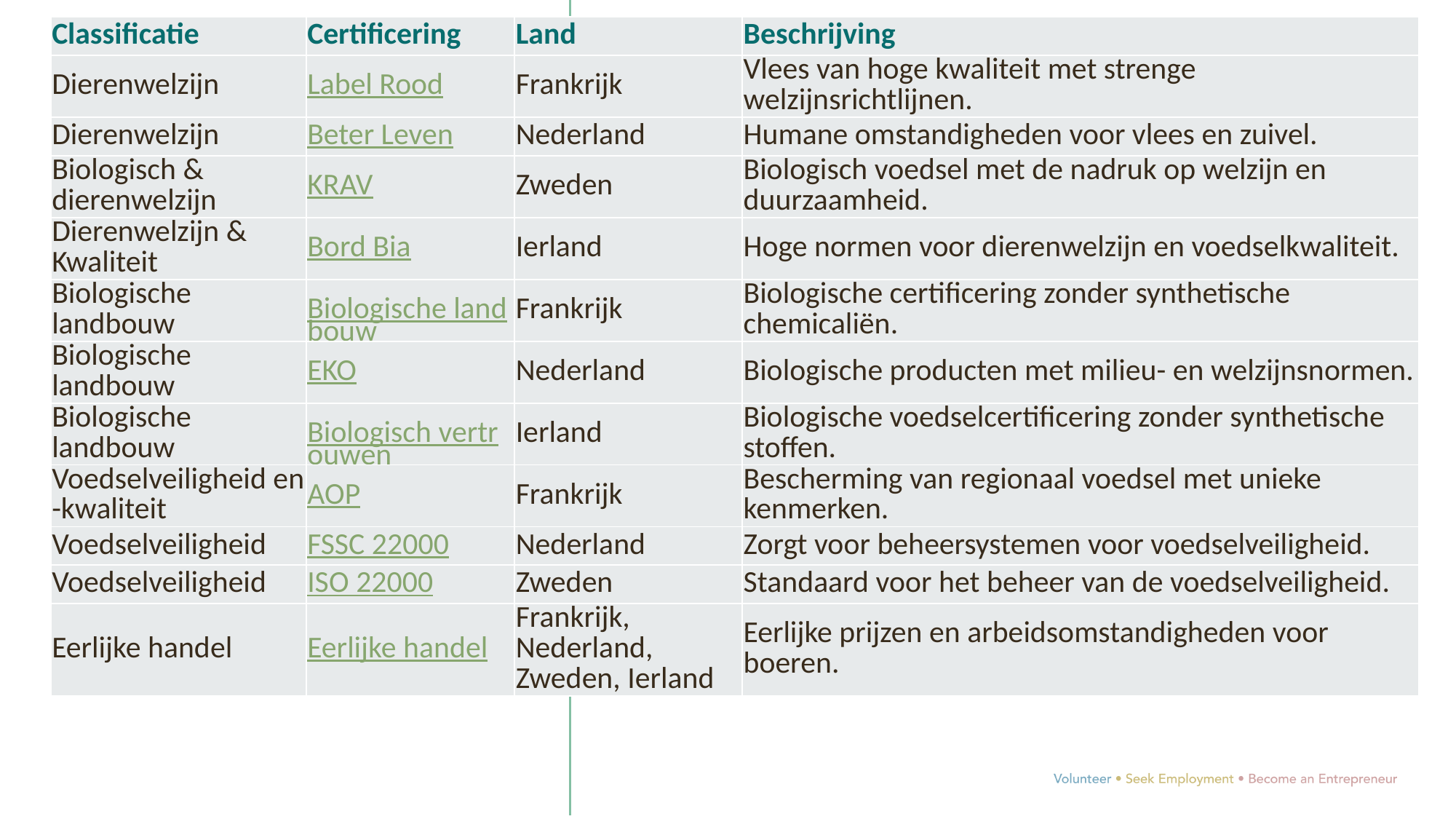

| Classificatie | Certificering | Land | Beschrijving |
| --- | --- | --- | --- |
| Dierenwelzijn | Label Rood | Frankrijk | Vlees van hoge kwaliteit met strenge welzijnsrichtlijnen. |
| Dierenwelzijn | Beter Leven | Nederland | Humane omstandigheden voor vlees en zuivel. |
| Biologisch & dierenwelzijn | KRAV | Zweden | Biologisch voedsel met de nadruk op welzijn en duurzaamheid. |
| Dierenwelzijn & Kwaliteit | Bord Bia | Ierland | Hoge normen voor dierenwelzijn en voedselkwaliteit. |
| Biologische landbouw | Biologische landbouw | Frankrijk | Biologische certificering zonder synthetische chemicaliën. |
| Biologische landbouw | EKO | Nederland | Biologische producten met milieu- en welzijnsnormen. |
| Biologische landbouw | Biologisch vertrouwen | Ierland | Biologische voedselcertificering zonder synthetische stoffen. |
| Voedselveiligheid en -kwaliteit | AOP | Frankrijk | Bescherming van regionaal voedsel met unieke kenmerken. |
| Voedselveiligheid | FSSC 22000 | Nederland | Zorgt voor beheersystemen voor voedselveiligheid. |
| Voedselveiligheid | ISO 22000 | Zweden | Standaard voor het beheer van de voedselveiligheid. |
| Eerlijke handel | Eerlijke handel | Frankrijk, Nederland, Zweden, Ierland | Eerlijke prijzen en arbeidsomstandigheden voor boeren. |
Duurzaam inkopen